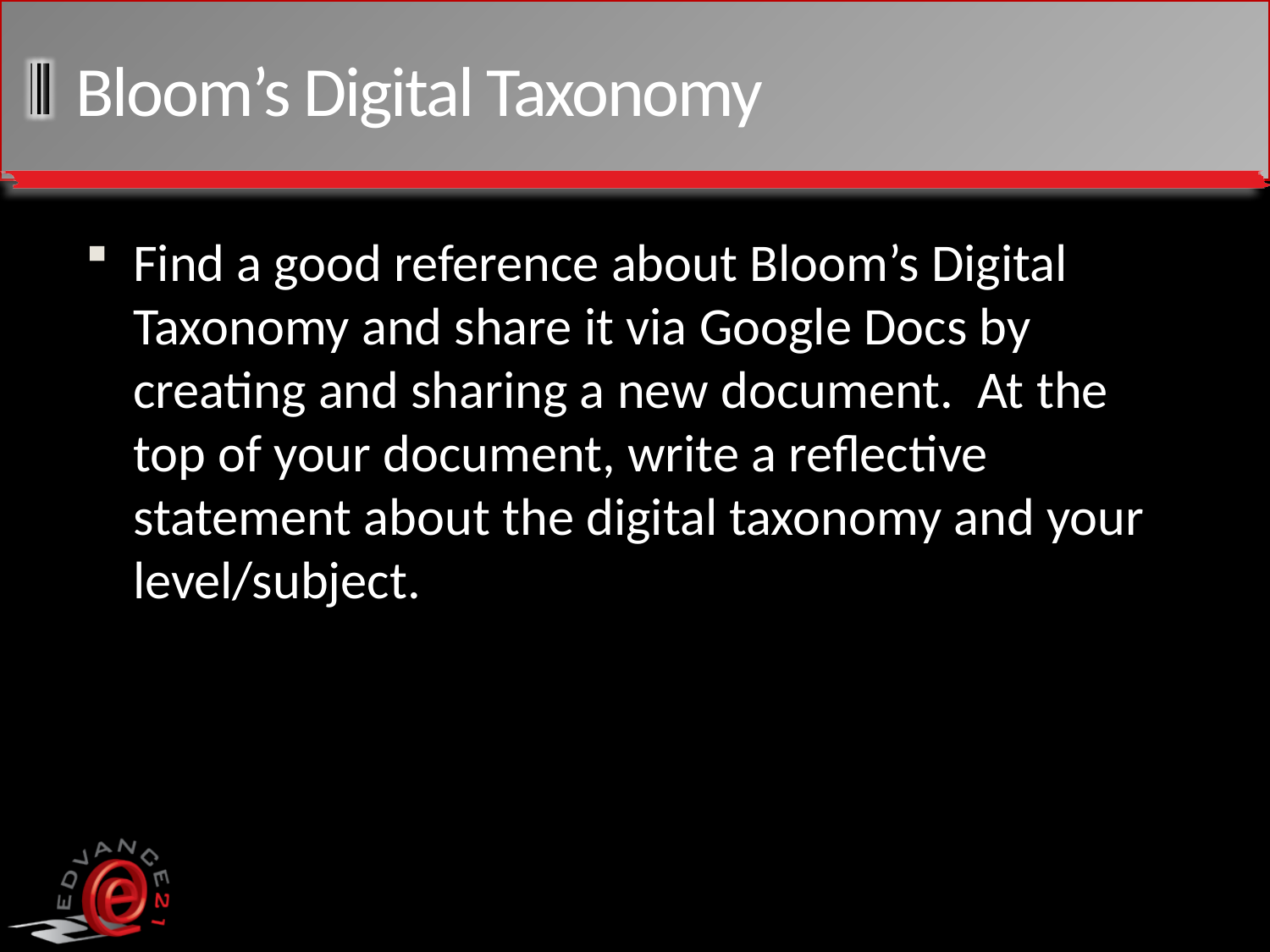

# Bloom’s Digital Taxonomy
Find a good reference about Bloom’s Digital Taxonomy and share it via Google Docs by creating and sharing a new document.  At the top of your document, write a reflective statement about the digital taxonomy and your level/subject.